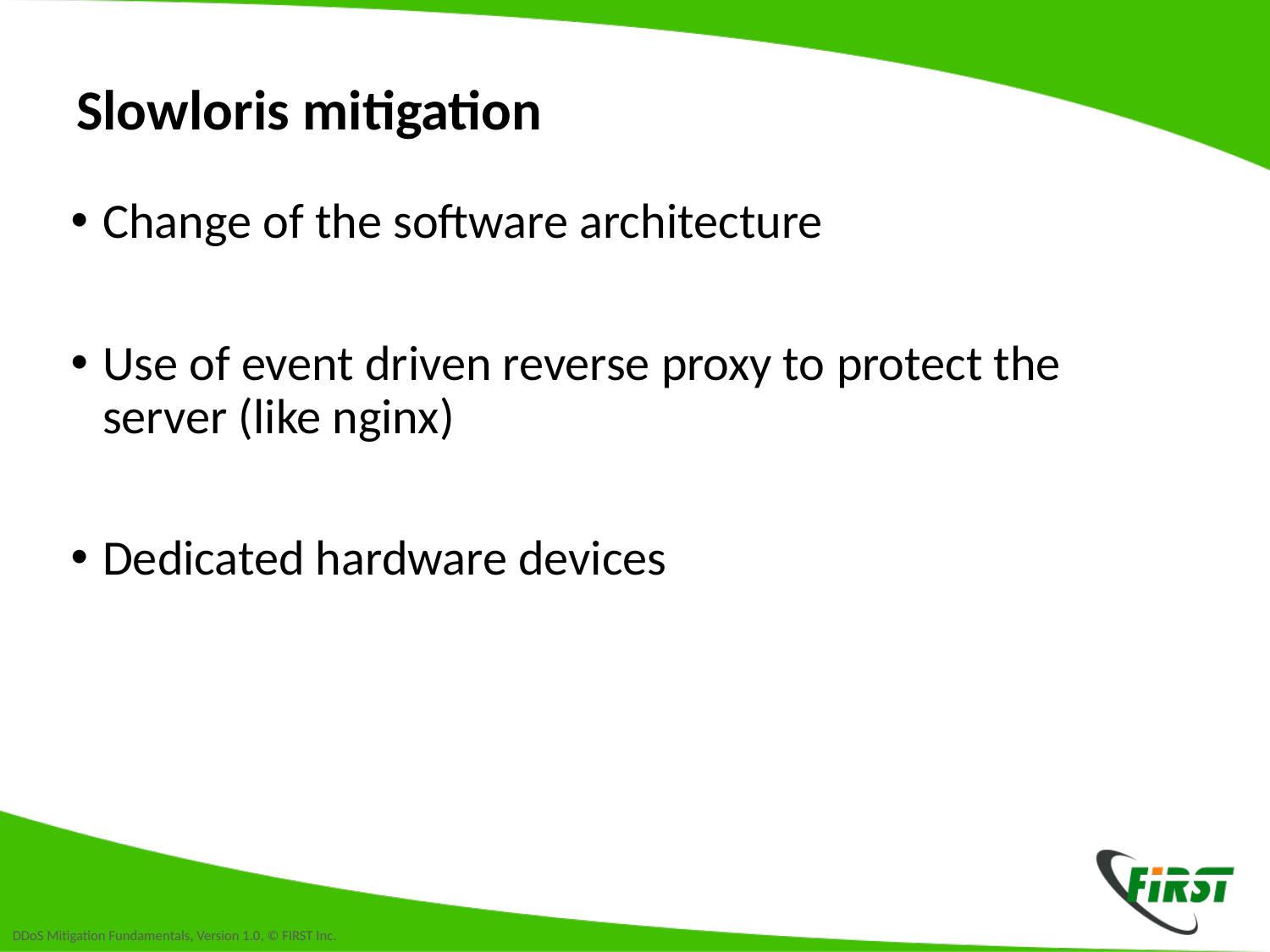

# Slowloris mitigation
Change of the software architecture

Use of event driven reverse proxy to protect the server (like nginx)

Dedicated hardware devices